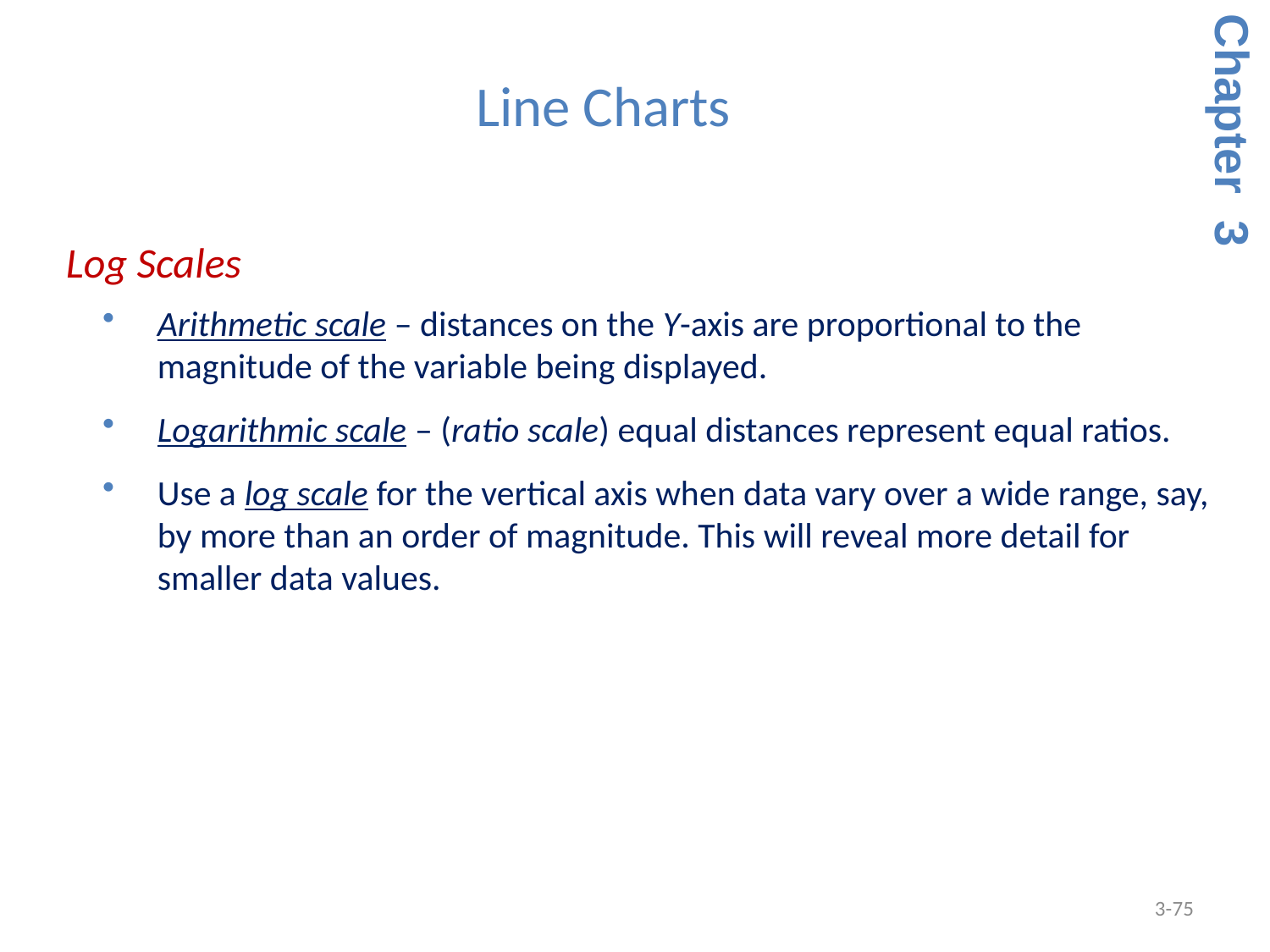

Line Charts
Chapter  3
 Log Scales
Arithmetic scale – distances on the Y-axis are proportional to the magnitude of the variable being displayed.
Logarithmic scale – (ratio scale) equal distances represent equal ratios.
Use a log scale for the vertical axis when data vary over a wide range, say, by more than an order of magnitude. This will reveal more detail for smaller data values.
3-75